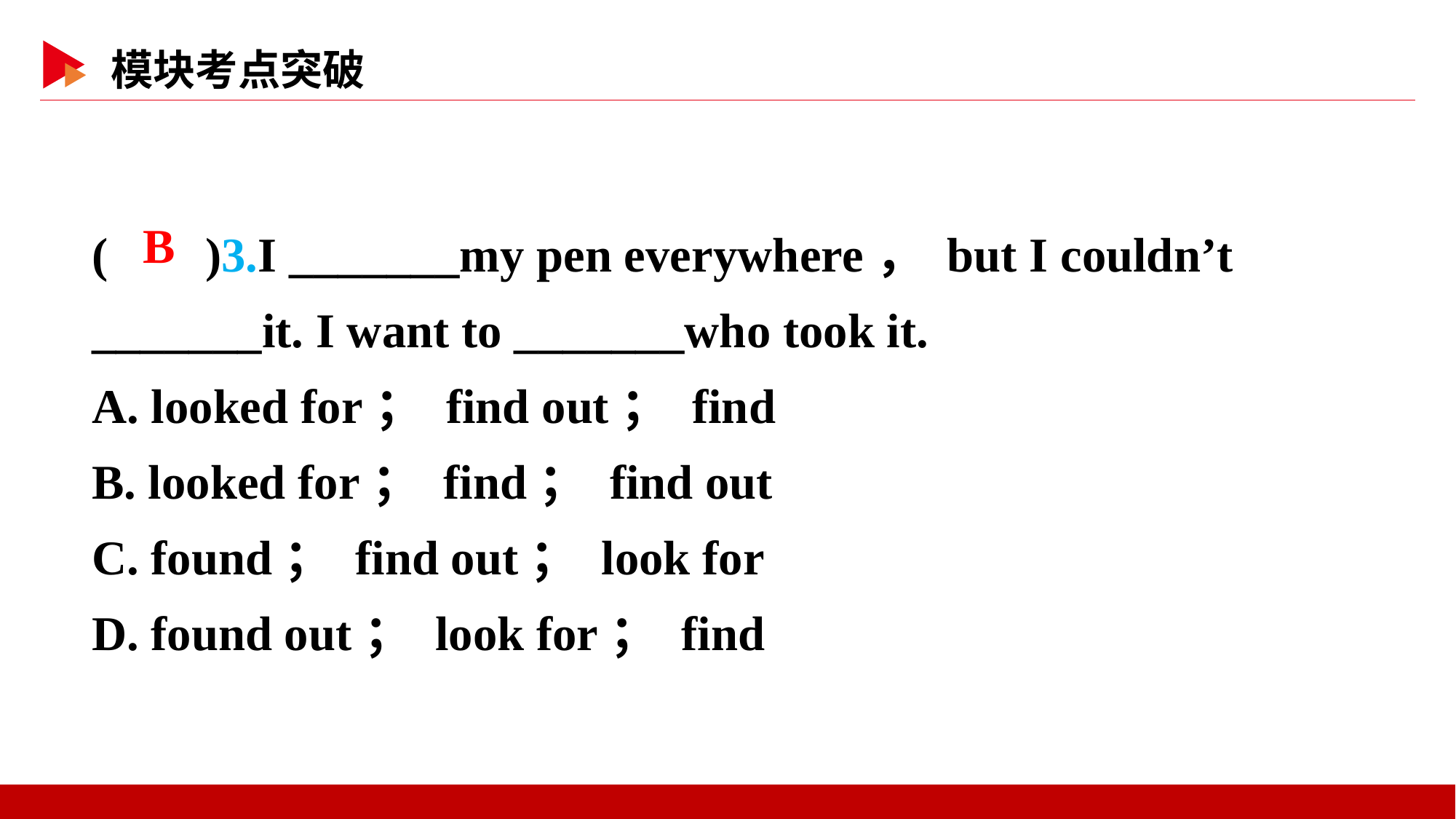

(        )3.I _______my pen everywhere， but I couldn’t _______it. I want to _______who took it.
A. looked for； find out； find
B. looked for； find； find out
C. found； find out； look for
D. found out； look for； find
   B